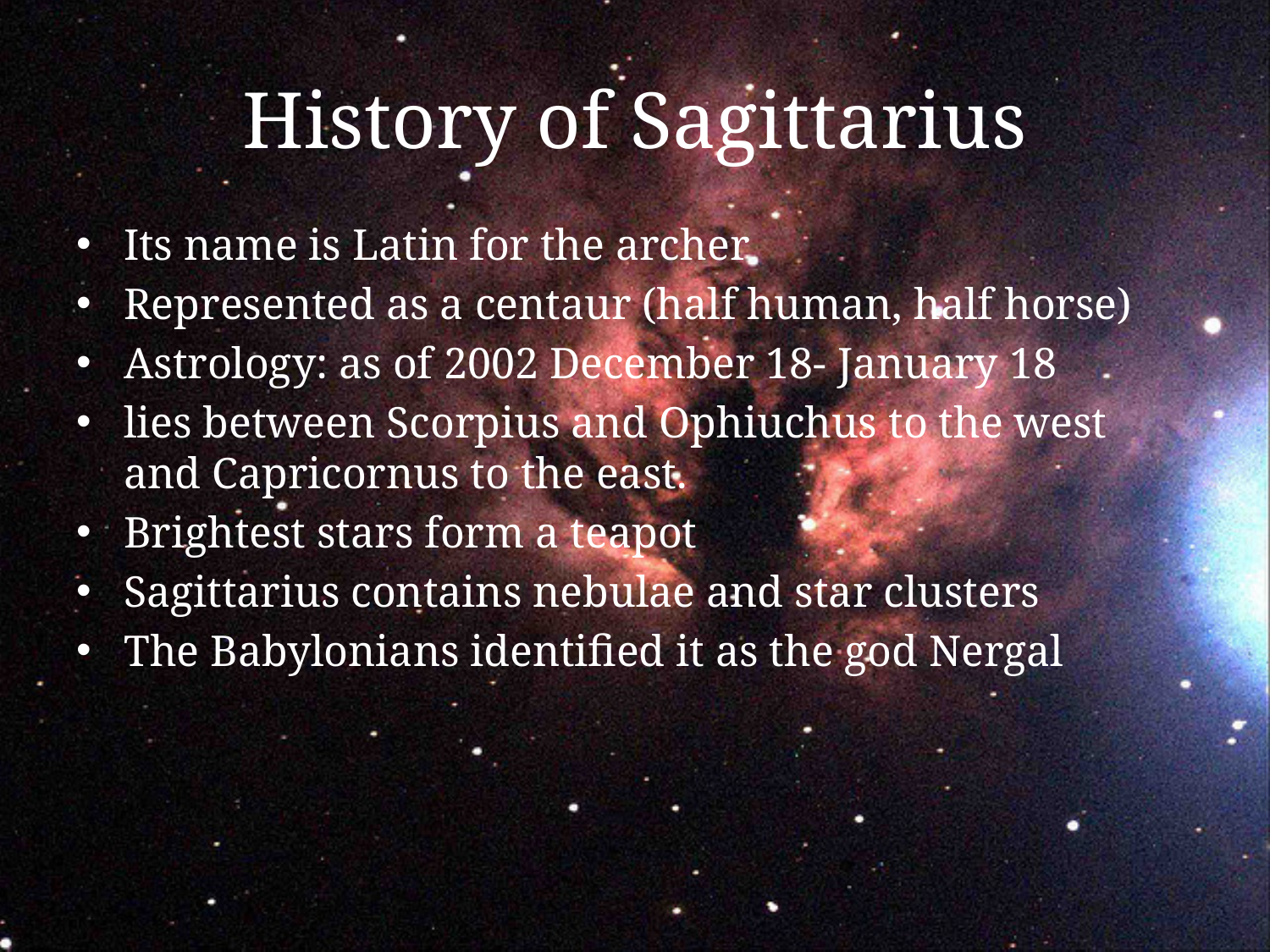

# History of Sagittarius
Its name is Latin for the archer
Represented as a centaur (half human, half horse)
Astrology: as of 2002 December 18- January 18
lies between Scorpius and Ophiuchus to the west and Capricornus to the east.
Brightest stars form a teapot
Sagittarius contains nebulae and star clusters
The Babylonians identified it as the god Nergal